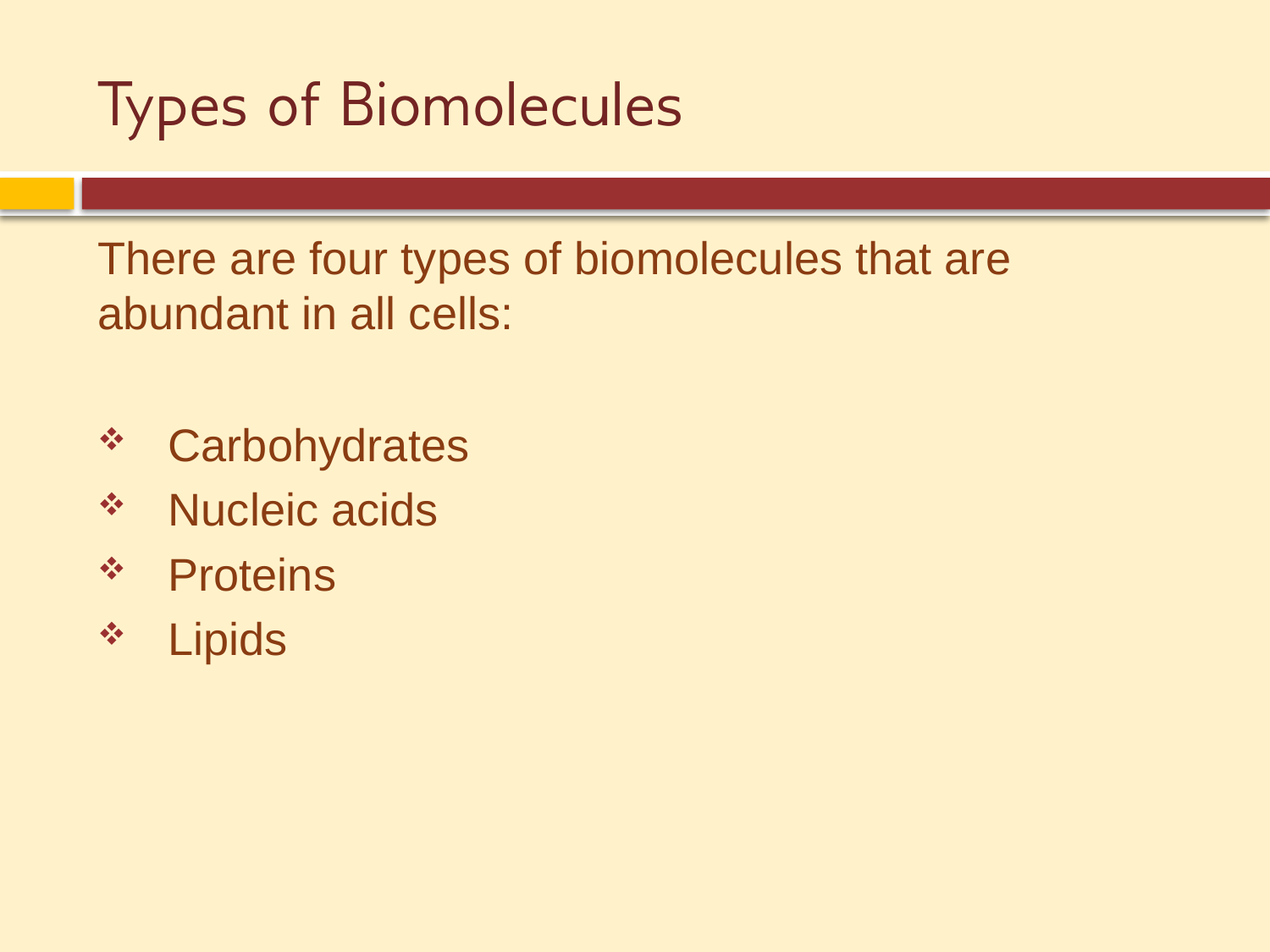

# Types of Biomolecules
There are four types of biomolecules that are abundant in all cells:

Carbohydrates
Nucleic acids
Proteins
Lipids